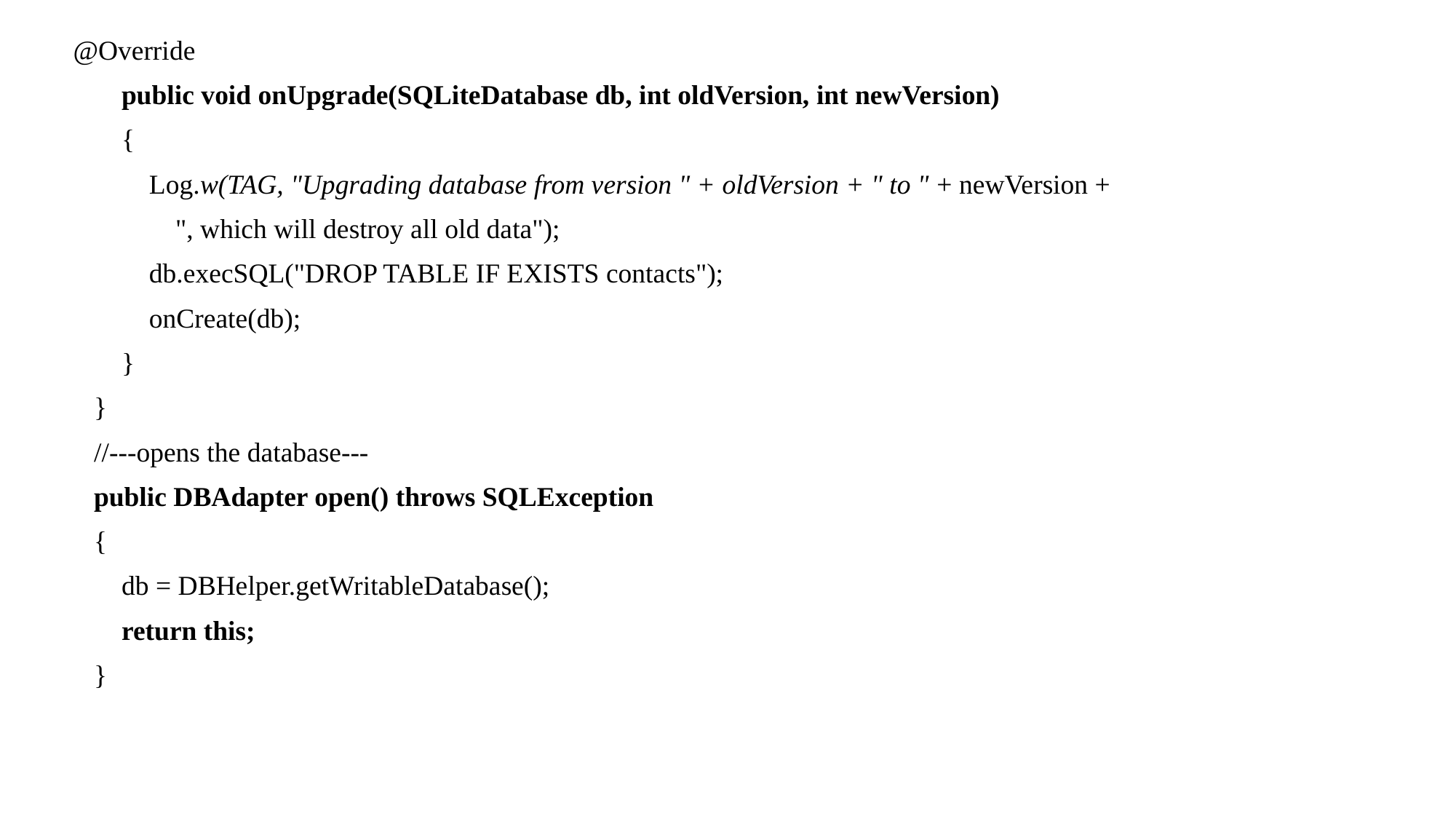

@Override
        public void onUpgrade(SQLiteDatabase db, int oldVersion, int newVersion)
        {
            Log.w(TAG, "Upgrading database from version " + oldVersion + " to " + newVersion +
	", which will destroy all old data");
            db.execSQL("DROP TABLE IF EXISTS contacts");
            onCreate(db);
        }
    }
    //---opens the database---
    public DBAdapter open() throws SQLException
    {
        db = DBHelper.getWritableDatabase();
        return this;
    }